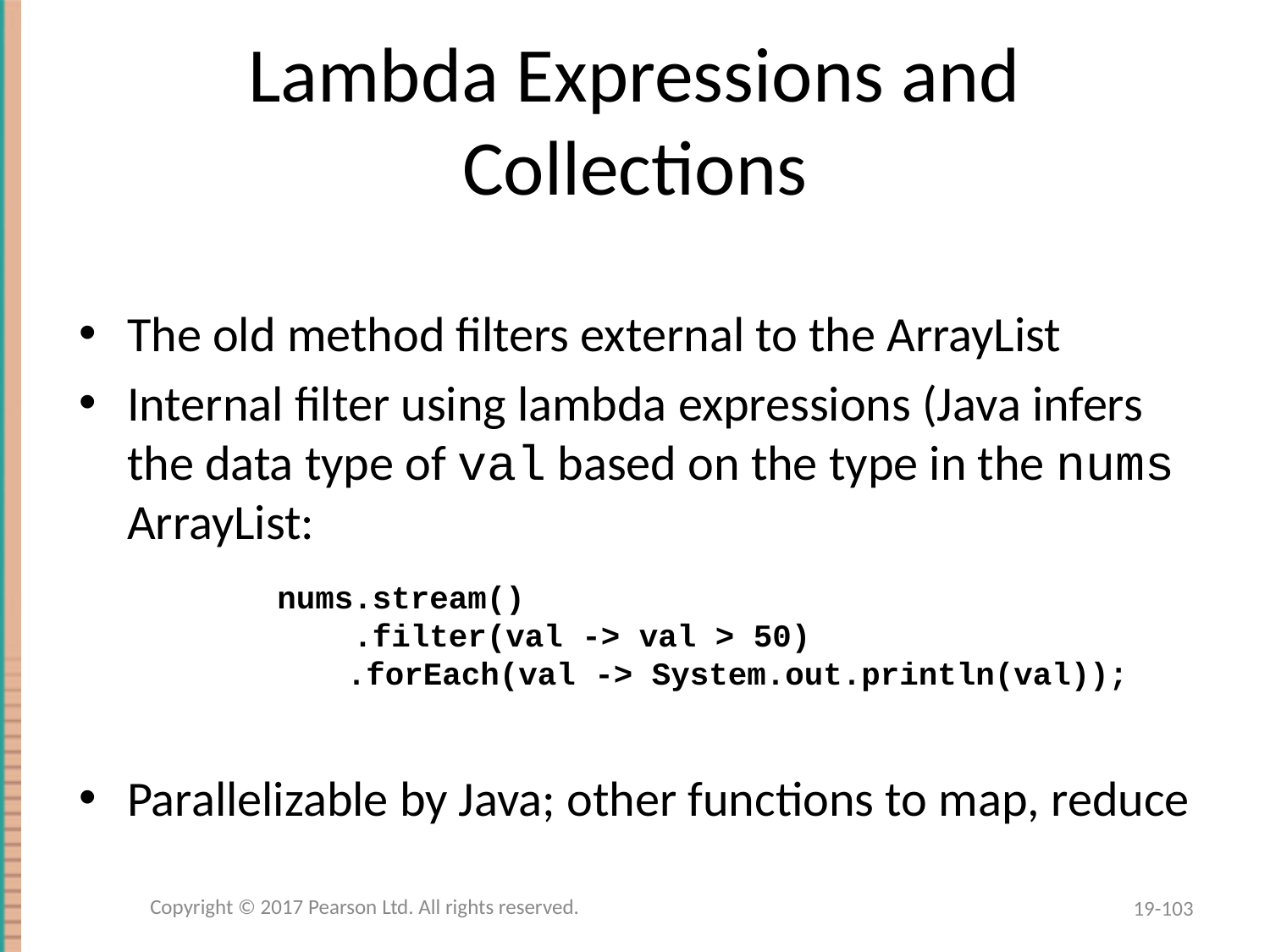

# Lambda Expressions and Collections
The old method filters external to the ArrayList
Internal filter using lambda expressions (Java infers the data type of val based on the type in the nums ArrayList:

Parallelizable by Java; other functions to map, reduce

nums.stream()
    .filter(val -> val > 50)
       .forEach(val -> System.out.println(val));
Copyright © 2017 Pearson Ltd. All rights reserved.
19-103